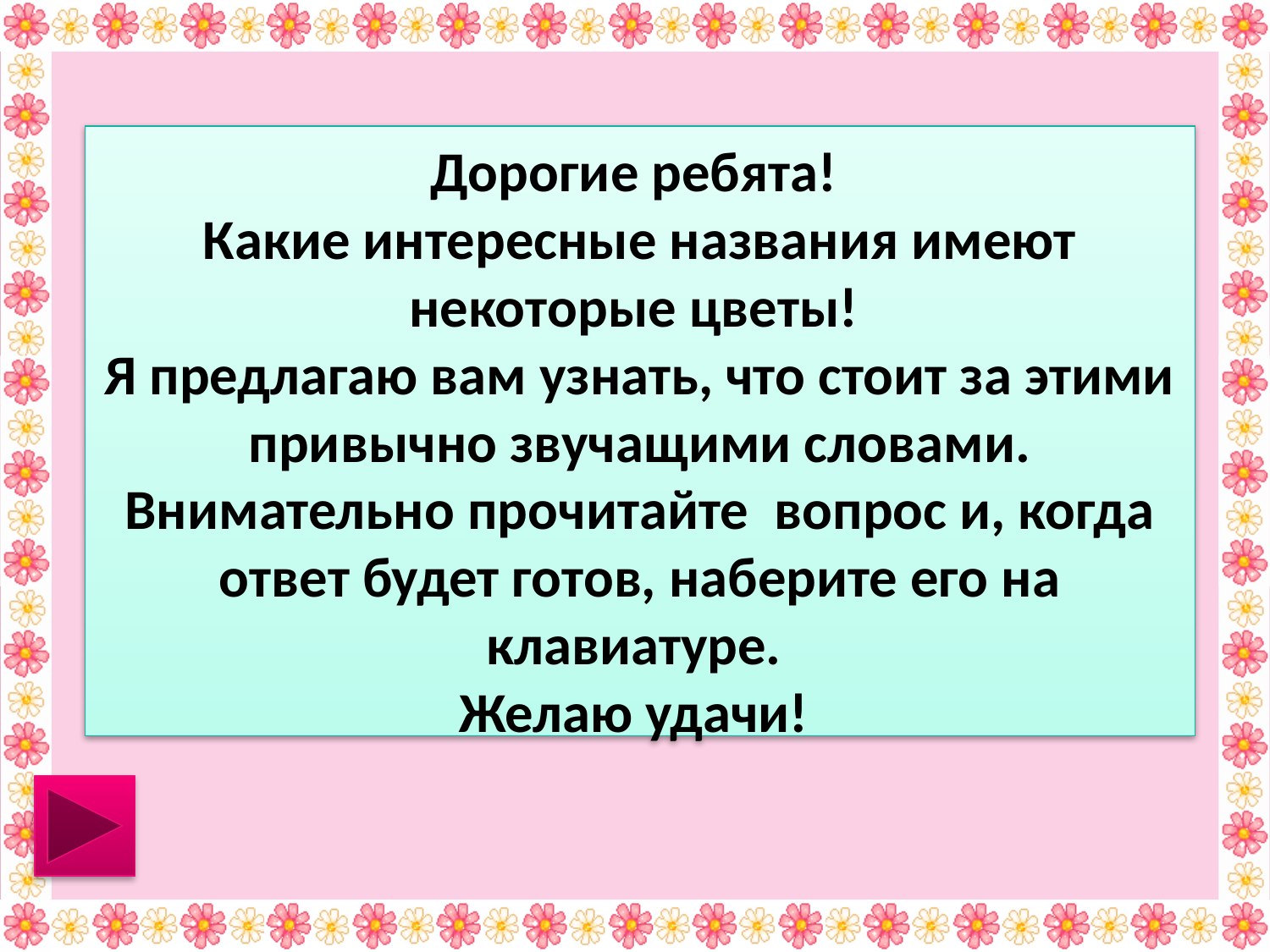

# Дорогие ребята! Какие интересные названия имеют некоторые цветы! Я предлагаю вам узнать, что стоит за этими привычно звучащими словами. Внимательно прочитайте  вопрос и, когда ответ будет готов, наберите его на клавиатуре. Желаю удачи!